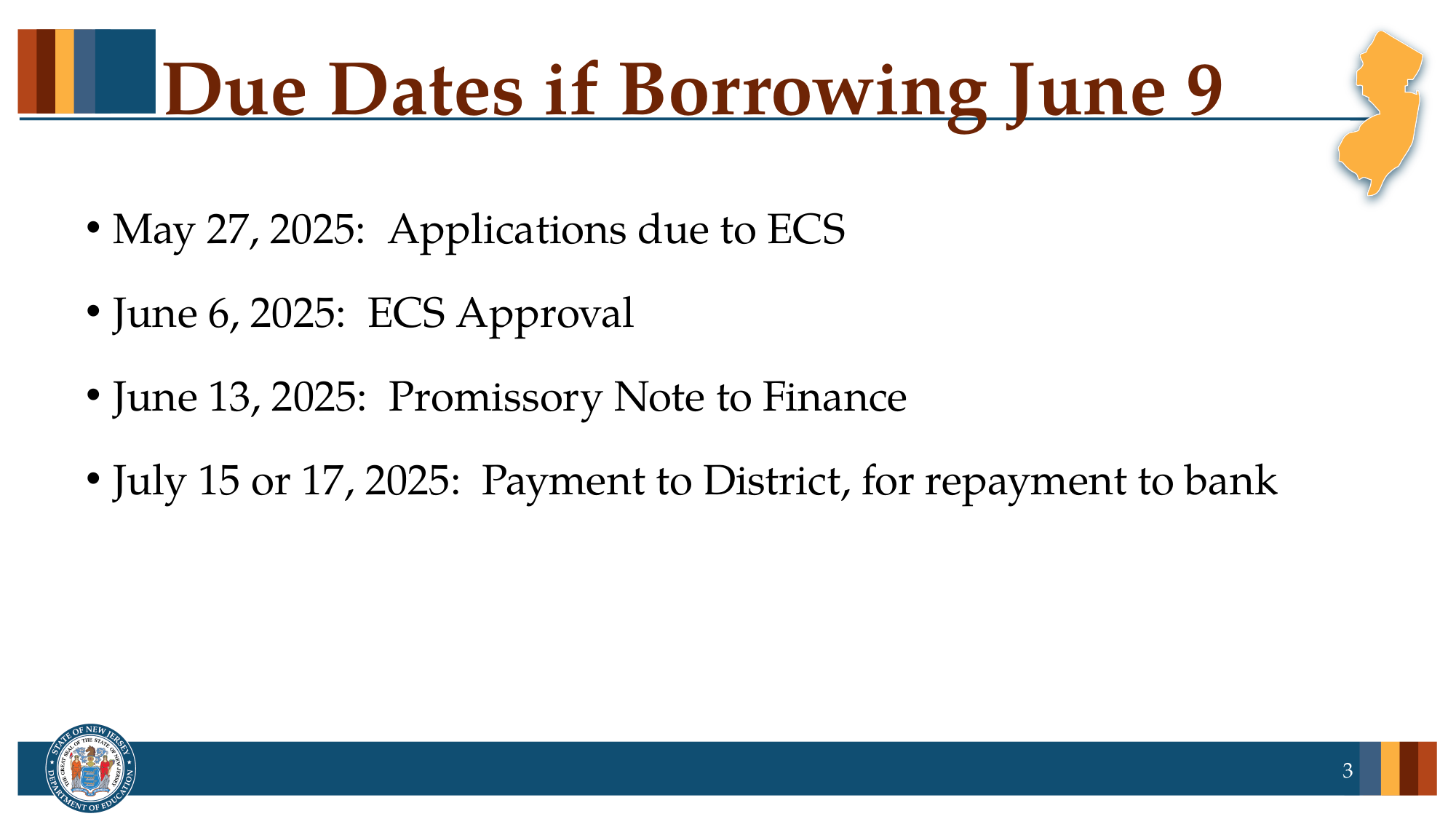

# Due Dates if Borrowing June 9
May 27, 2025:  Applications due to ECS
June 6, 2025:  ECS Approval
June 13, 2025:  Promissory Note to Finance
July 15 or 17, 2025:  Payment to District, for repayment to bank
3